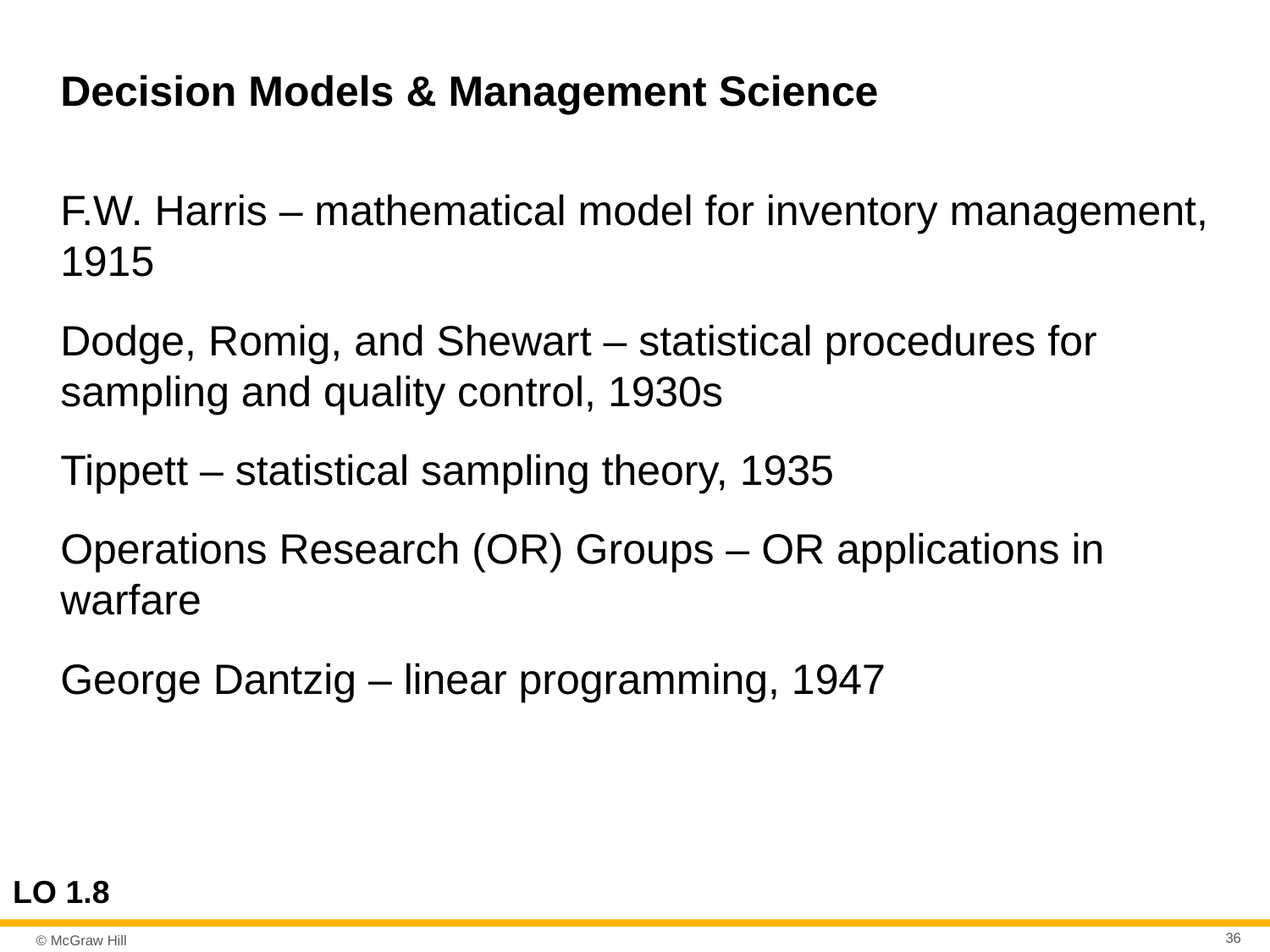

# Decision Models & Management Science
F.W. Harris – mathematical model for inventory management, 1915
Dodge, Romig, and Shewart – statistical procedures for sampling and quality control, 1930s
Tippett – statistical sampling theory, 1935
Operations Research (OR) Groups – OR applications in warfare
George Dantzig – linear programming, 1947
LO 1.8